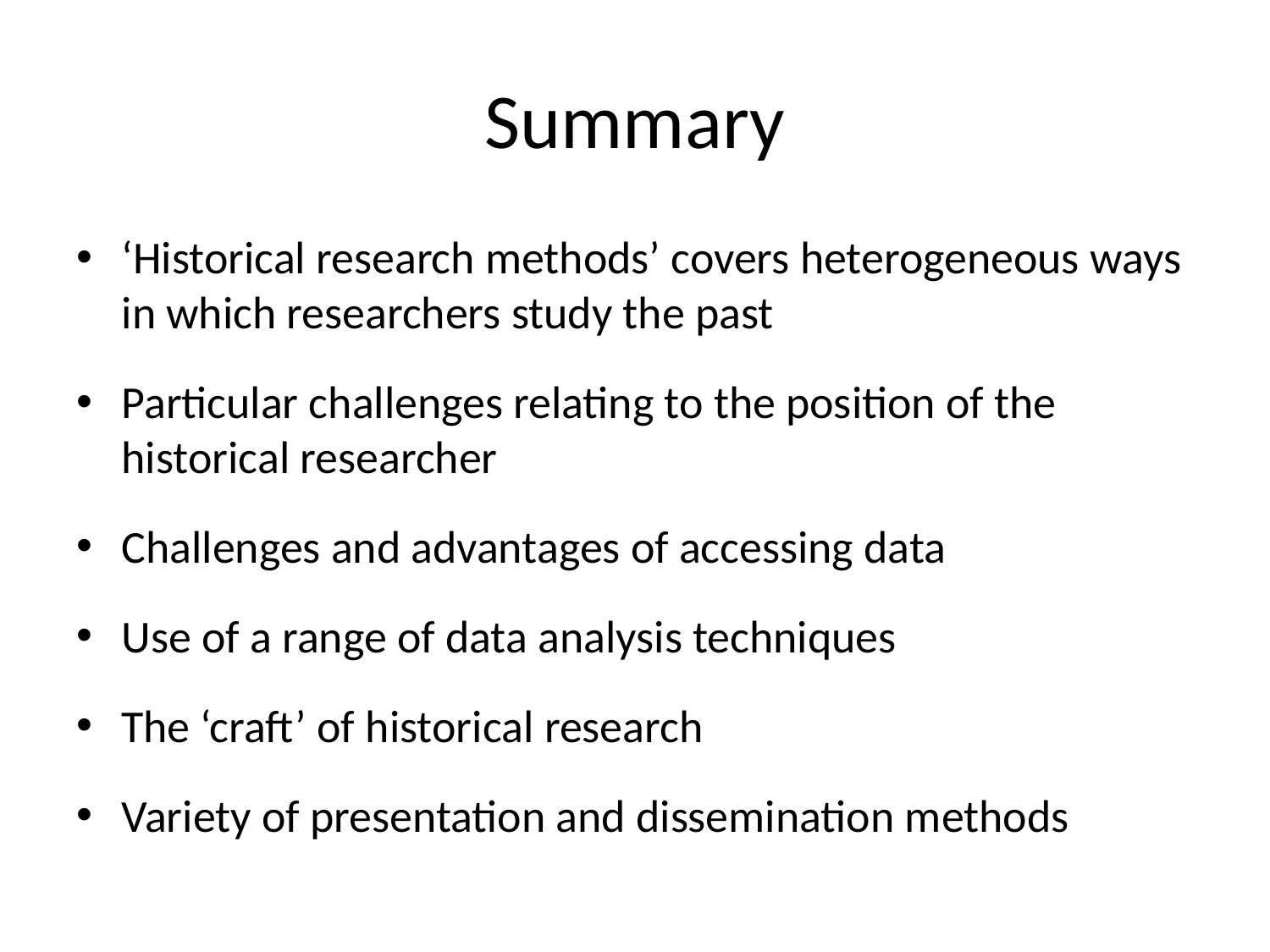

# Summary
‘Historical research methods’ covers heterogeneous ways in which researchers study the past
Particular challenges relating to the position of the historical researcher
Challenges and advantages of accessing data
Use of a range of data analysis techniques
The ‘craft’ of historical research
Variety of presentation and dissemination methods